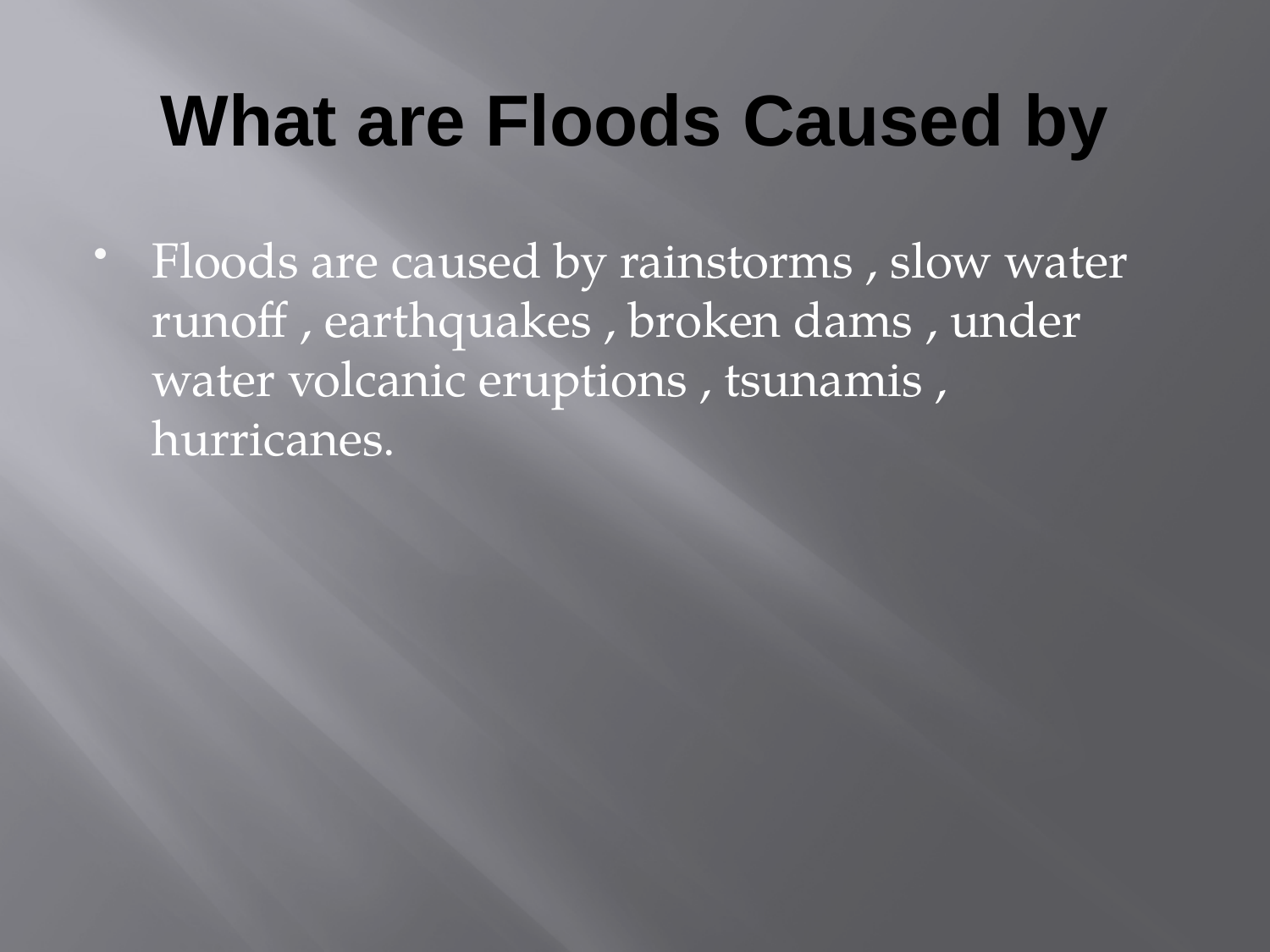

# What are Floods Caused by
Floods are caused by rainstorms , slow water  runoff , earthquakes , broken dams , under water volcanic eruptions , tsunamis , hurricanes.